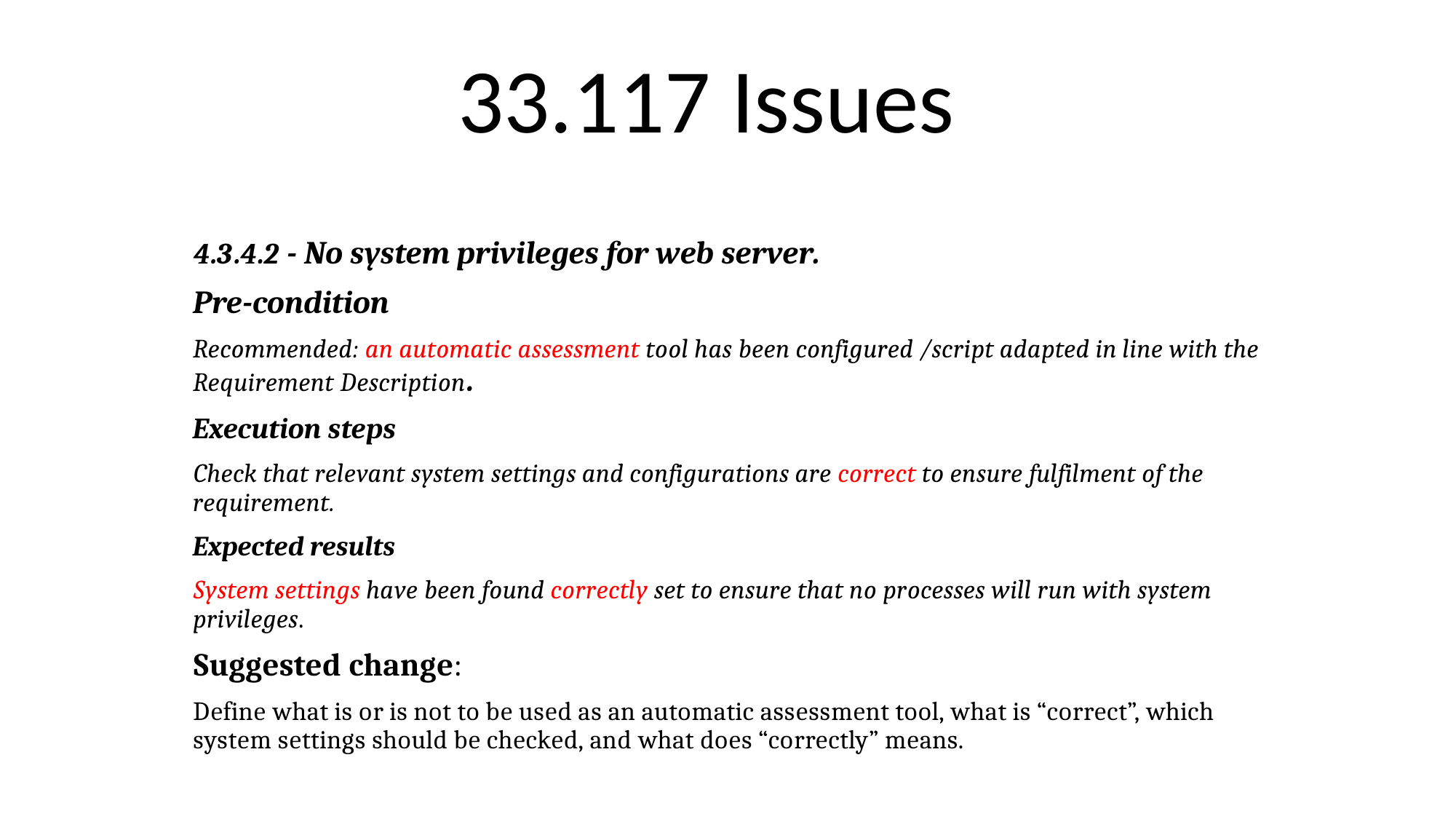

# 33.117 Issues
4.3.4.2 - No system privileges for web server.
Pre-condition
Recommended: an automatic assessment tool has been configured /script adapted in line with the Requirement Description.
Execution steps
Check that relevant system settings and configurations are correct to ensure fulfilment of the requirement.
Expected results
System settings have been found correctly set to ensure that no processes will run with system privileges.
Suggested change:
Define what is or is not to be used as an automatic assessment tool, what is “correct”, which system settings should be checked, and what does “correctly” means.